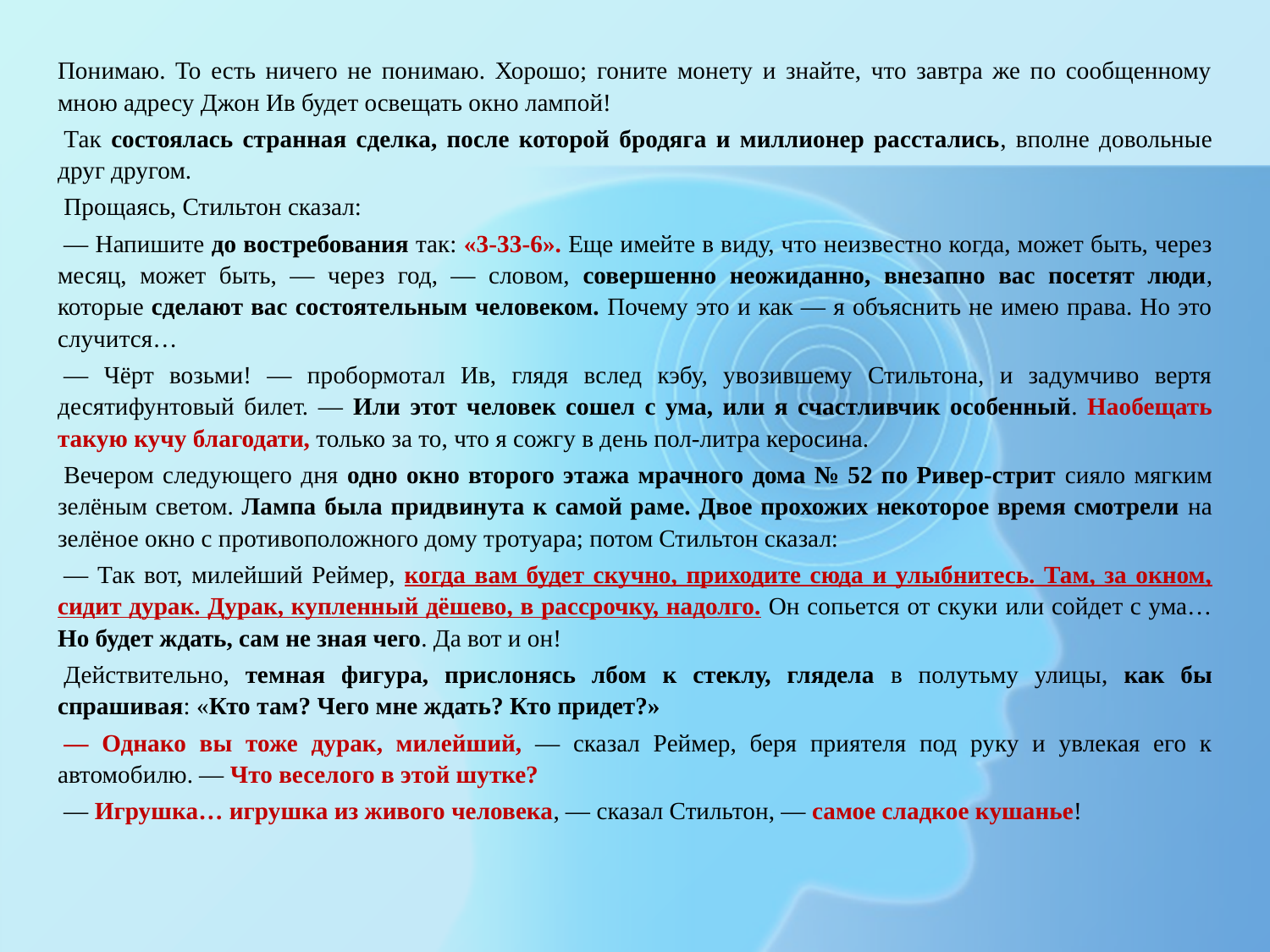

Понимаю. То есть ничего не понимаю. Хорошо; гоните монету и знайте, что завтра же по сообщенному мною адресу Джон Ив будет освещать окно лампой!
 Так состоялась странная сделка, после которой бродяга и миллионер расстались, вполне довольные друг другом.
 Прощаясь, Стильтон сказал:
 — Напишите до востребования так: «3-33-6». Еще имейте в виду, что неизвестно когда, может быть, через месяц, может быть, — через год, — словом, совершенно неожиданно, внезапно вас посетят люди, которые сделают вас состоятельным человеком. Почему это и как — я объяснить не имею права. Но это случится…
 — Чёрт возьми! — пробормотал Ив, глядя вслед кэбу, увозившему Стильтона, и задумчиво вертя десятифунтовый билет. — Или этот человек сошел с ума, или я счастливчик особенный. Наобещать такую кучу благодати, только за то, что я сожгу в день пол-литра керосина.
 Вечером следующего дня одно окно второго этажа мрачного дома № 52 по Ривер-стрит сияло мягким зелёным светом. Лампа была придвинута к самой раме. Двое прохожих некоторое время смотрели на зелёное окно с противоположного дому тротуара; потом Стильтон сказал:
 — Так вот, милейший Реймер, когда вам будет скучно, приходите сюда и улыбнитесь. Там, за окном, сидит дурак. Дурак, купленный дёшево, в рассрочку, надолго. Он сопьется от скуки или сойдет с ума… Но будет ждать, сам не зная чего. Да вот и он!
 Действительно, темная фигура, прислонясь лбом к стеклу, глядела в полутьму улицы, как бы спрашивая: «Кто там? Чего мне ждать? Кто придет?»
 — Однако вы тоже дурак, милейший, — сказал Реймер, беря приятеля под руку и увлекая его к автомобилю. — Что веселого в этой шутке?
 — Игрушка… игрушка из живого человека, — сказал Стильтон, — самое сладкое кушанье!